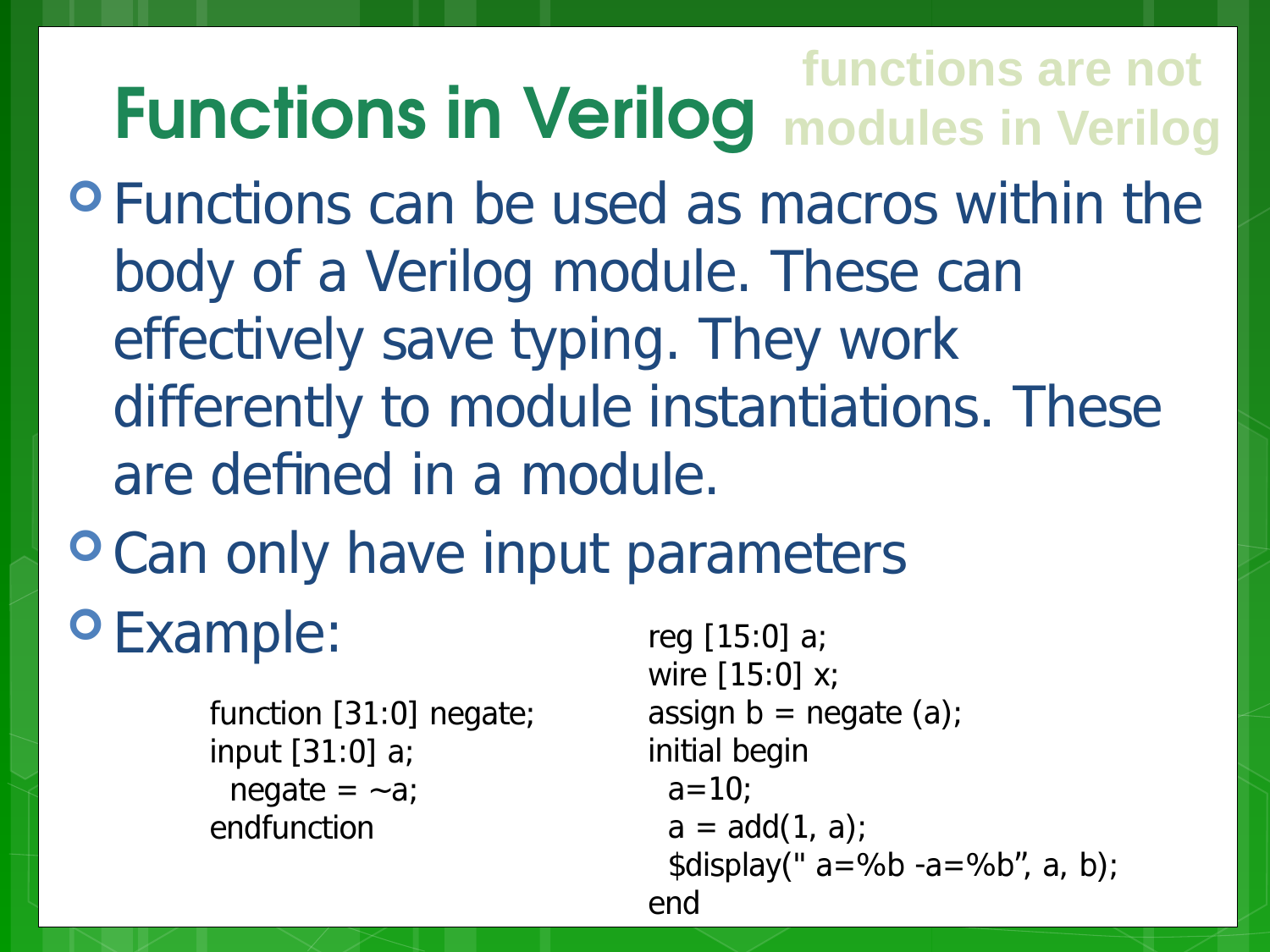

functions are not
modules in Verilog
# Functions in Verilog
Functions can be used as macros within the body of a Verilog module. These can effectively save typing. They work differently to module instantiations. These are defined in a module.
Can only have input parameters
Example:
reg [15:0] a;
wire [15:0] x;
assign b = negate (a);
initial begin
  a=10;
  a = add(1, a);
  $display(" a=%b -a=%b”, a, b);
end
function [31:0] negate;
input [31:0] a;
  negate = ~a;
endfunction